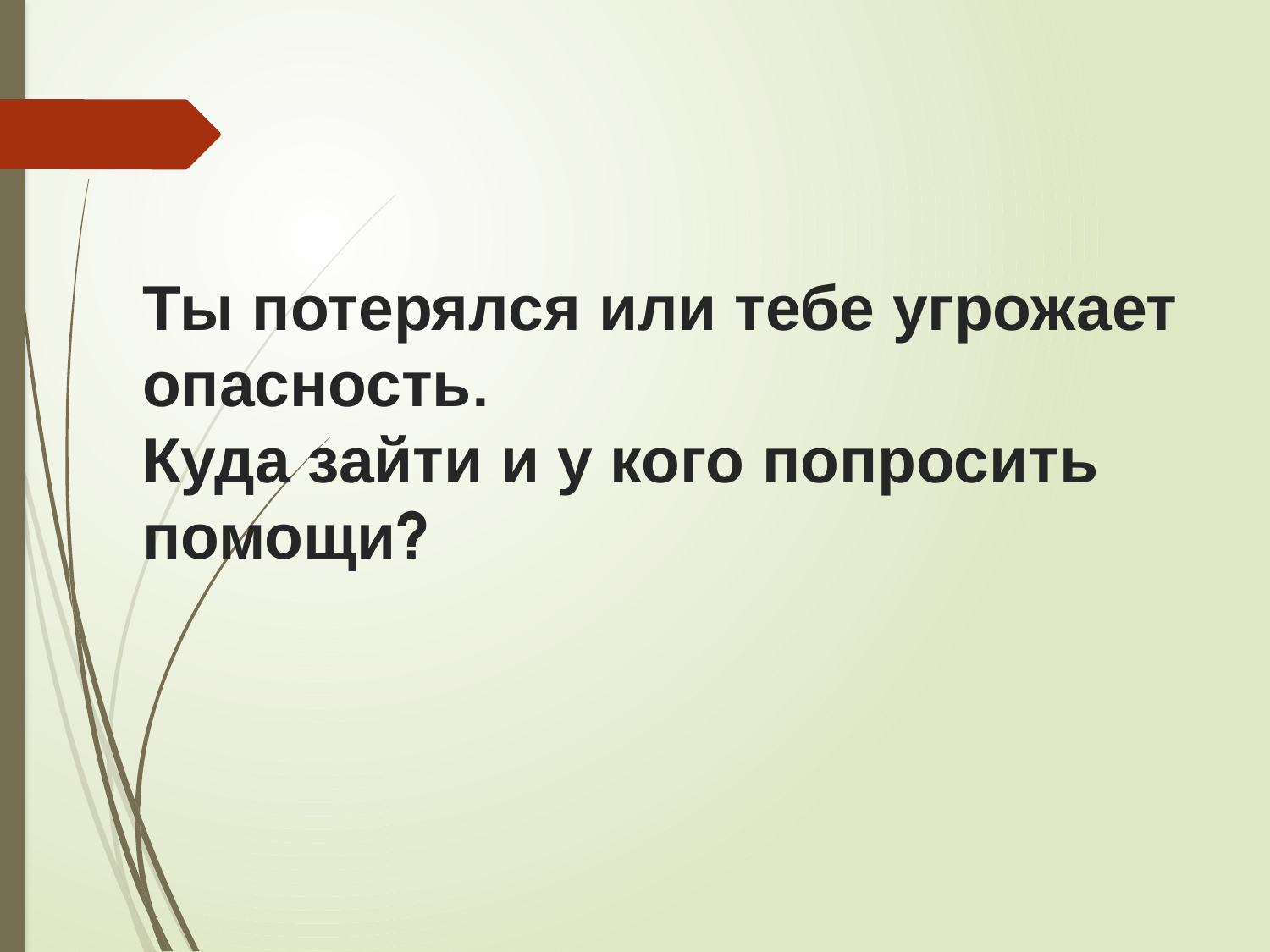

# Ты потерялся или тебе угрожает опасность. Куда зайти и у кого попросить  помощи?